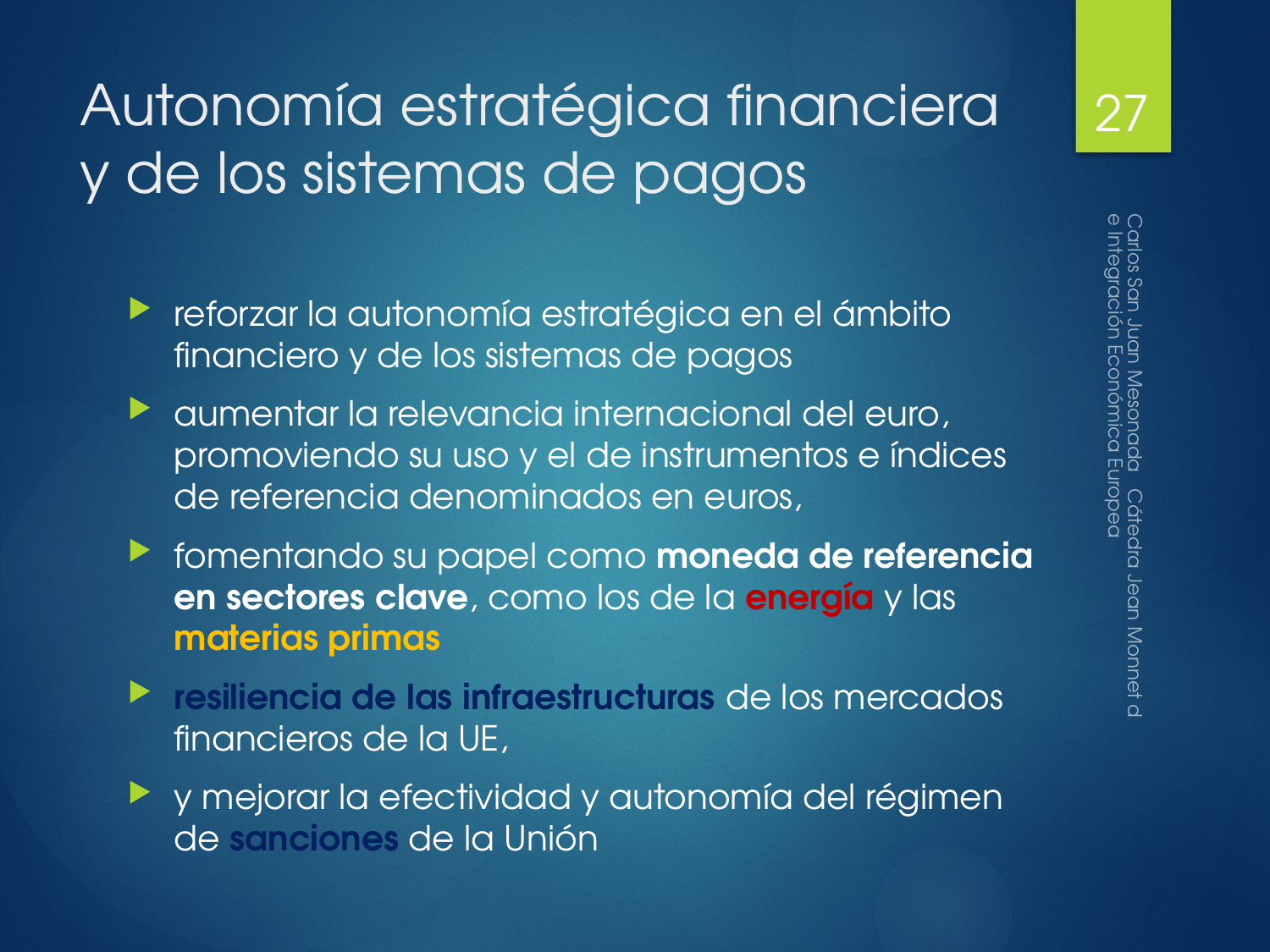

27
# Autonomía estratégica financiera y de los sistemas de pagos
reforzar la autonomía estratégica en el ámbito financiero y de los sistemas de pagos
aumentar la relevancia internacional del euro, promoviendo su uso y el de instrumentos e índices de referencia denominados en euros,
fomentando su papel como moneda de referencia en sectores clave, como los de la energía y las materias primas
resiliencia de las infraestructuras de los mercados financieros de la UE,
y mejorar la efectividad y autonomía del régimen de sanciones de la Unión
Carlos San Juan Mesonada   Cátedra Jean Monnet de Integración Económica Europea